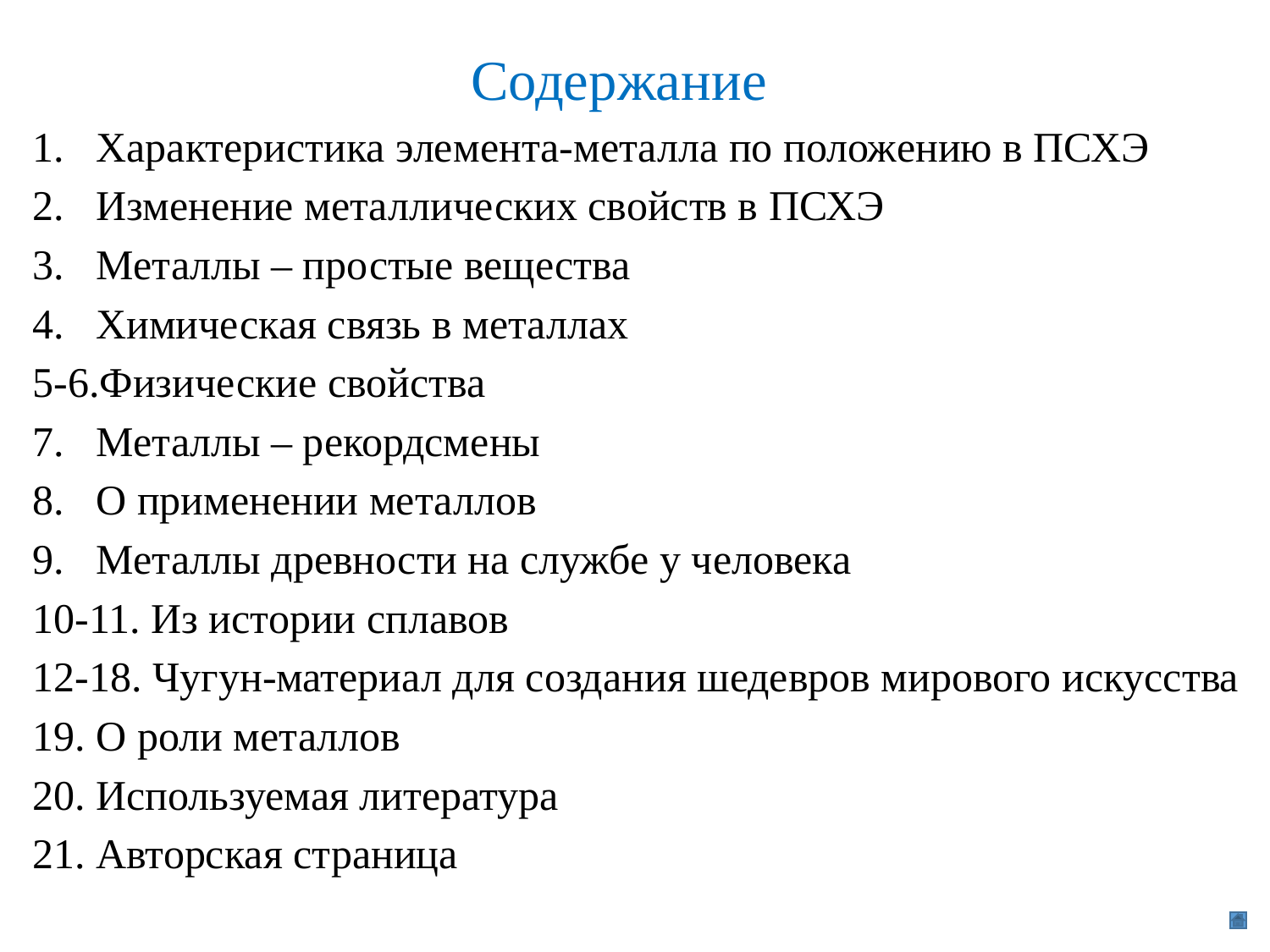

# Содержание
Характеристика элемента-металла по положению в ПСХЭ
Изменение металлических свойств в ПСХЭ
Металлы – простые вещества
Химическая связь в металлах
5-6.Физические свойства
Металлы – рекордсмены
О применении металлов
Металлы древности на службе у человека
10-11. Из истории сплавов
12-18. Чугун-материал для создания шедевров мирового искусства
О роли металлов
Используемая литература
21. Авторская страница